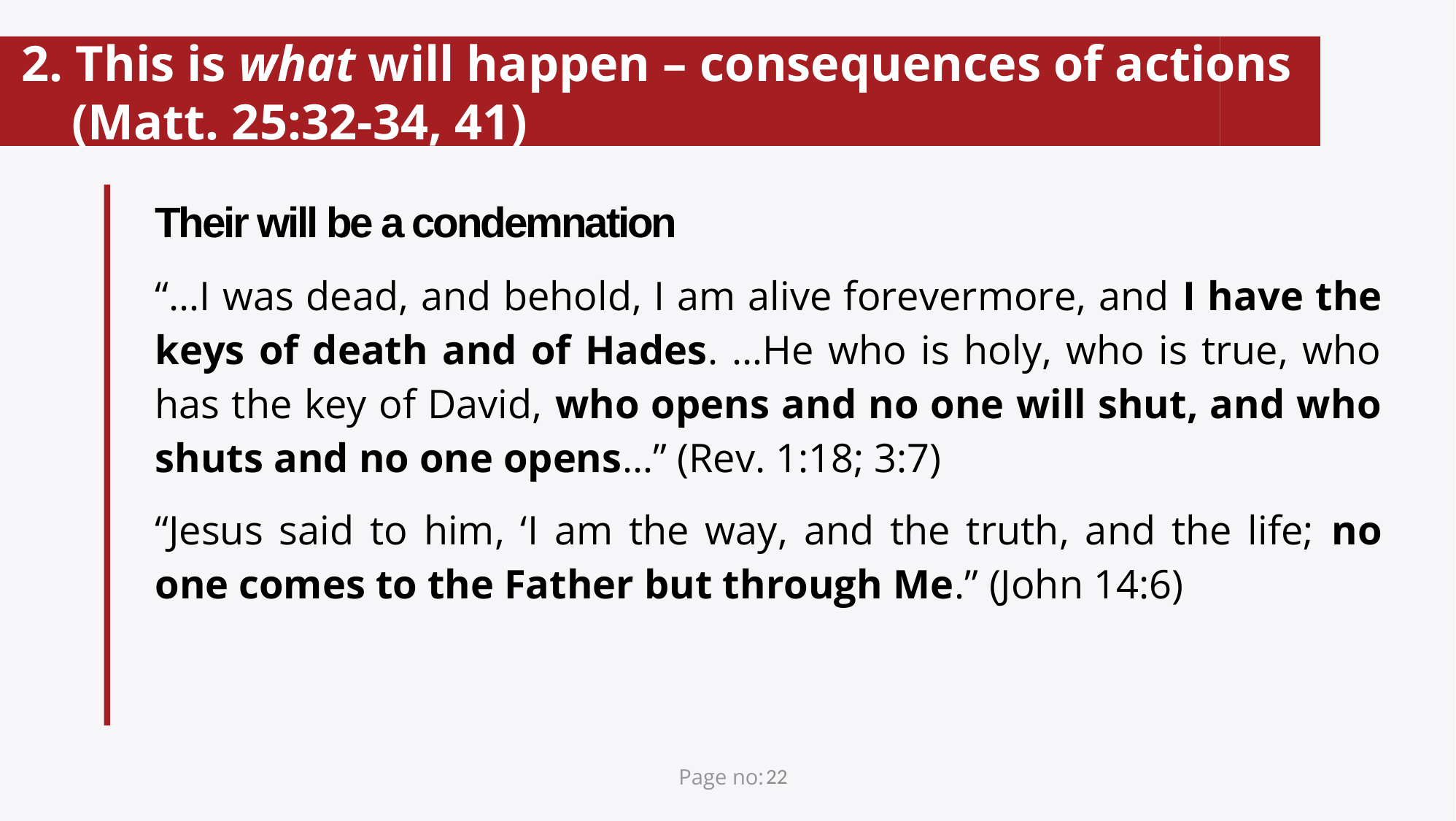

# 2. This is what will happen – consequences of actions (Matt. 25:32-34, 41)
Their will be a condemnation
“…I was dead, and behold, I am alive forevermore, and I have the keys of death and of Hades. …He who is holy, who is true, who has the key of David, who opens and no one will shut, and who shuts and no one opens…” (Rev. 1:18; 3:7)
“Jesus said to him, ‘I am the way, and the truth, and the life; no one comes to the Father but through Me.” (John 14:6)